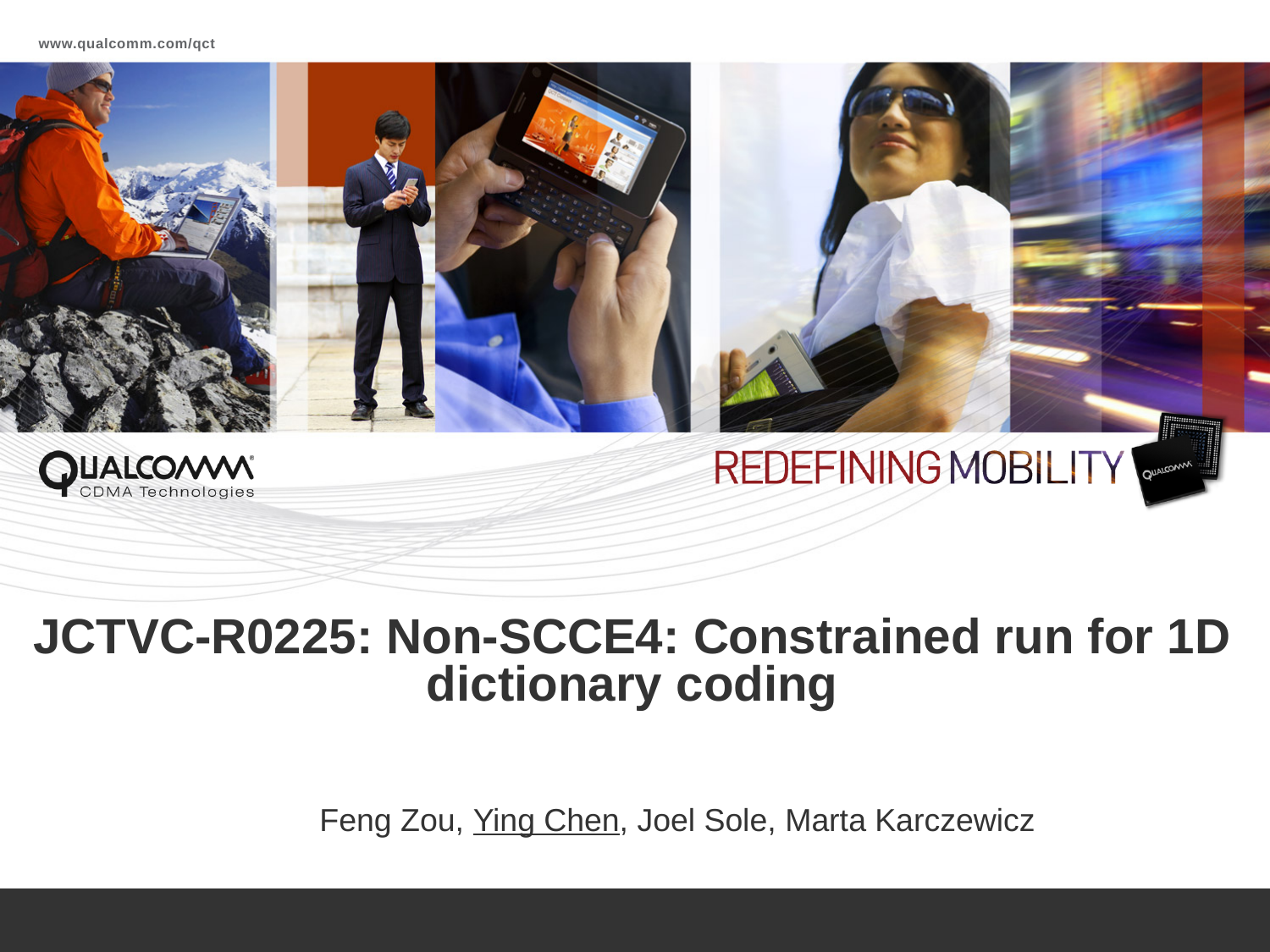

# JCTVC-R0225: Non-SCCE4: Constrained run for 1D dictionary coding
Feng Zou, Ying Chen, Joel Sole, Marta Karczewicz